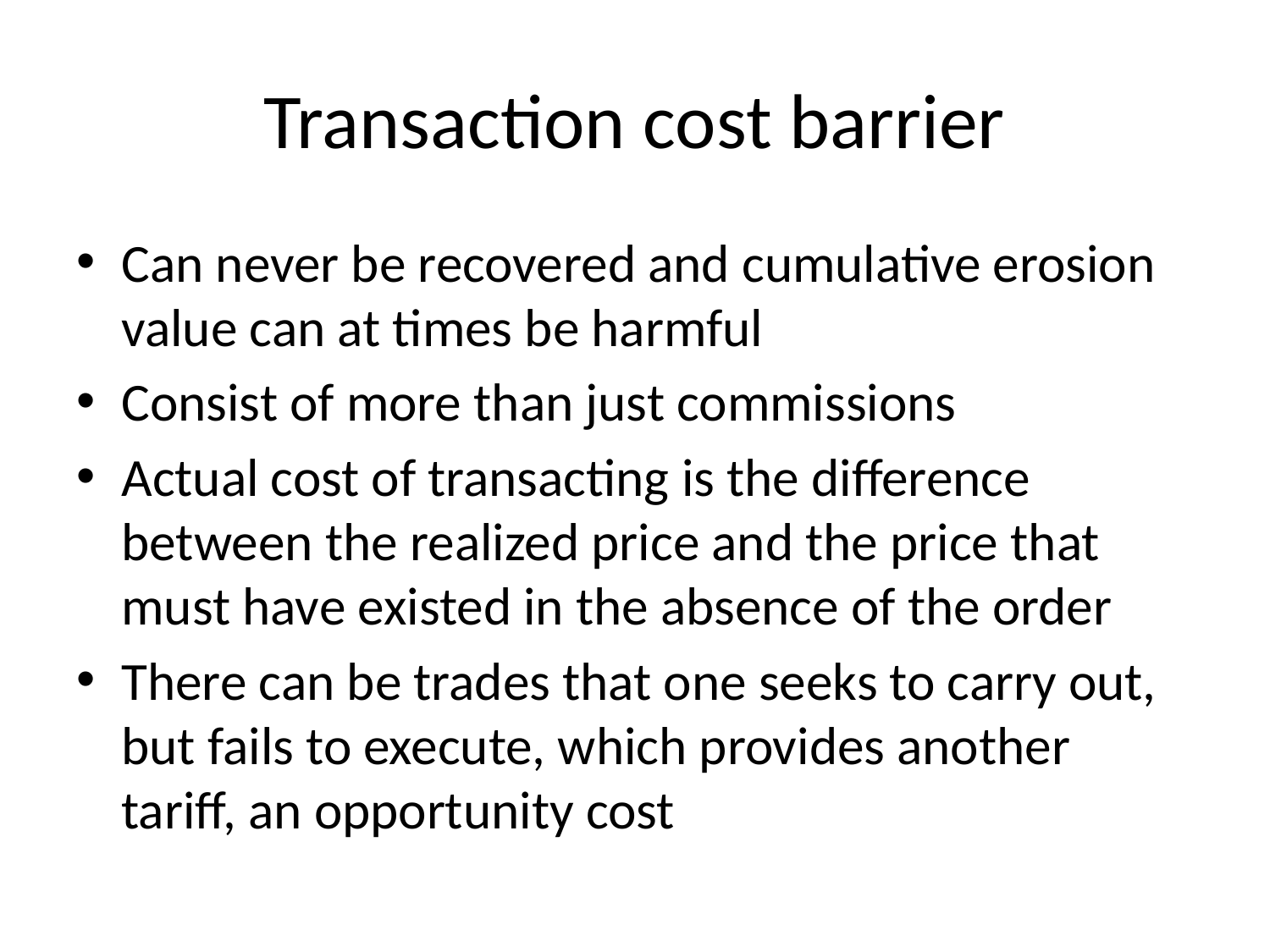

# Transaction cost barrier
Can never be recovered and cumulative erosion value can at times be harmful
Consist of more than just commissions
Actual cost of transacting is the difference between the realized price and the price that must have existed in the absence of the order
There can be trades that one seeks to carry out, but fails to execute, which provides another tariff, an opportunity cost